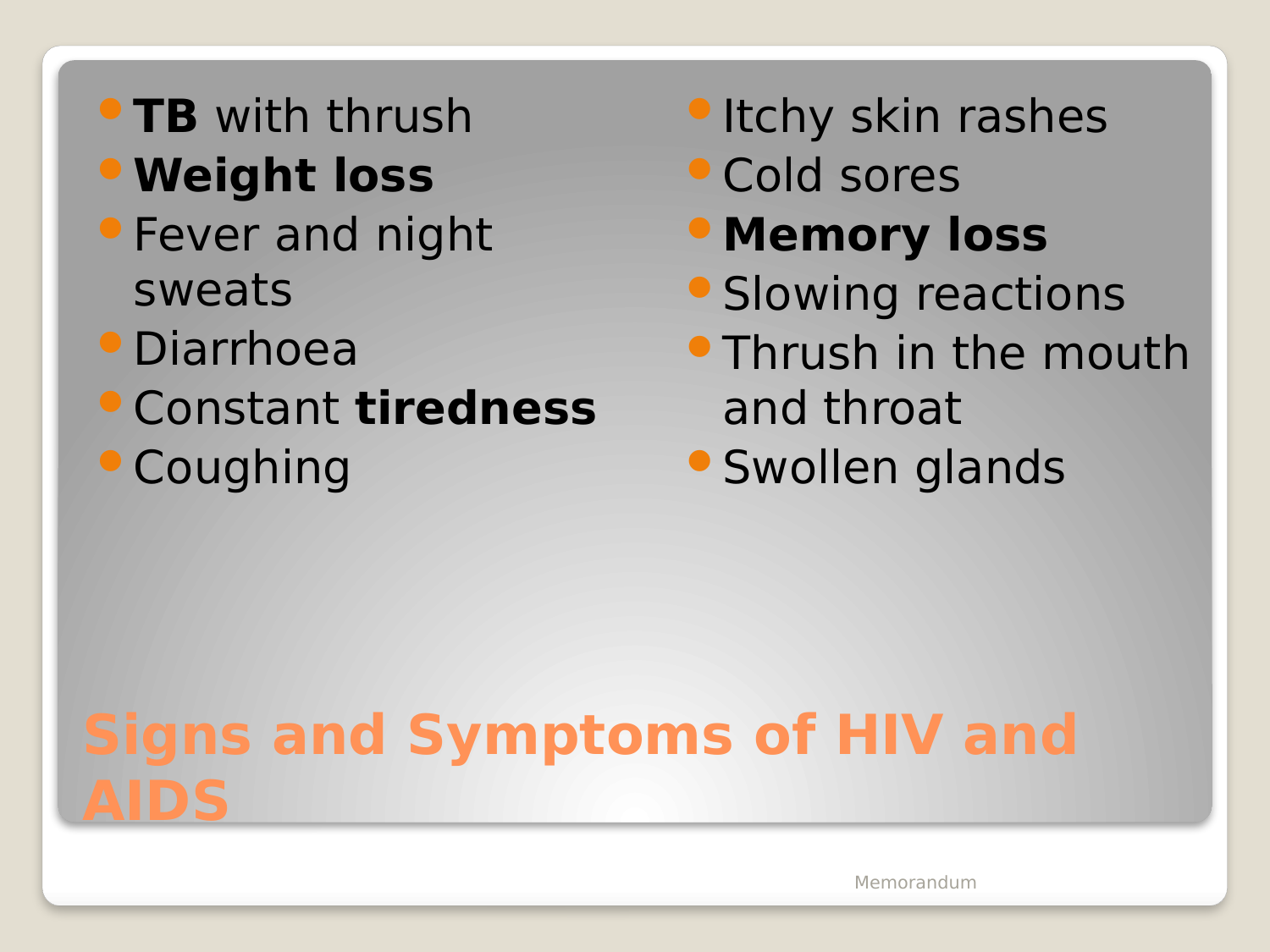

TB with thrush
Weight loss
Fever and night sweats
Diarrhoea
Constant tiredness
Coughing
Itchy skin rashes
Cold sores
Memory loss
Slowing reactions
Thrush in the mouth and throat
Swollen glands
# Signs and Symptoms of HIV and AIDS
Memorandum